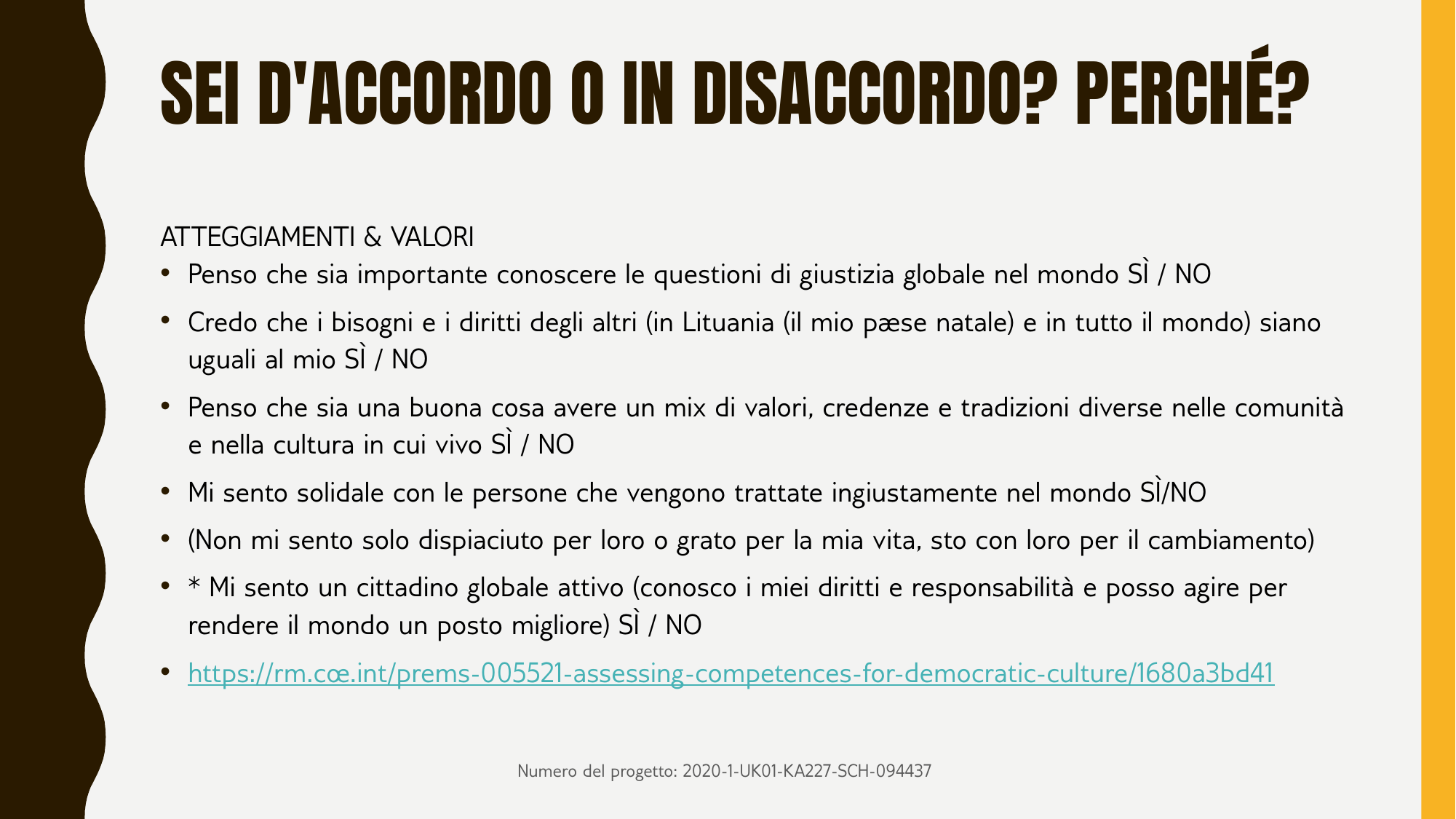

# SEI D'ACCORDO O IN DISACCORDO? PERCHÉ?

ATTEGGIAMENTI & VALORI
Penso che sia importante conoscere le questioni di giustizia globale nel mondo SÌ / NO
Credo che i bisogni e i diritti degli altri (in Lituania (il mio paese natale) e in tutto il mondo) siano uguali al mio SÌ / NO
Penso che sia una buona cosa avere un mix di valori, credenze e tradizioni diverse nelle comunità e nella cultura in cui vivo SÌ / NO
Mi sento solidale con le persone che vengono trattate ingiustamente nel mondo SÌ/NO
(Non mi sento solo dispiaciuto per loro o grato per la mia vita, sto con loro per il cambiamento)
* Mi sento un cittadino globale attivo (conosco i miei diritti e responsabilità e posso agire per rendere il mondo un posto migliore) SÌ / NO
https://rm.coe.int/prems-005521-assessing-competences-for-democratic-culture/1680a3bd41

Numero del progetto: 2020-1-UK01-KA227-SCH-094437